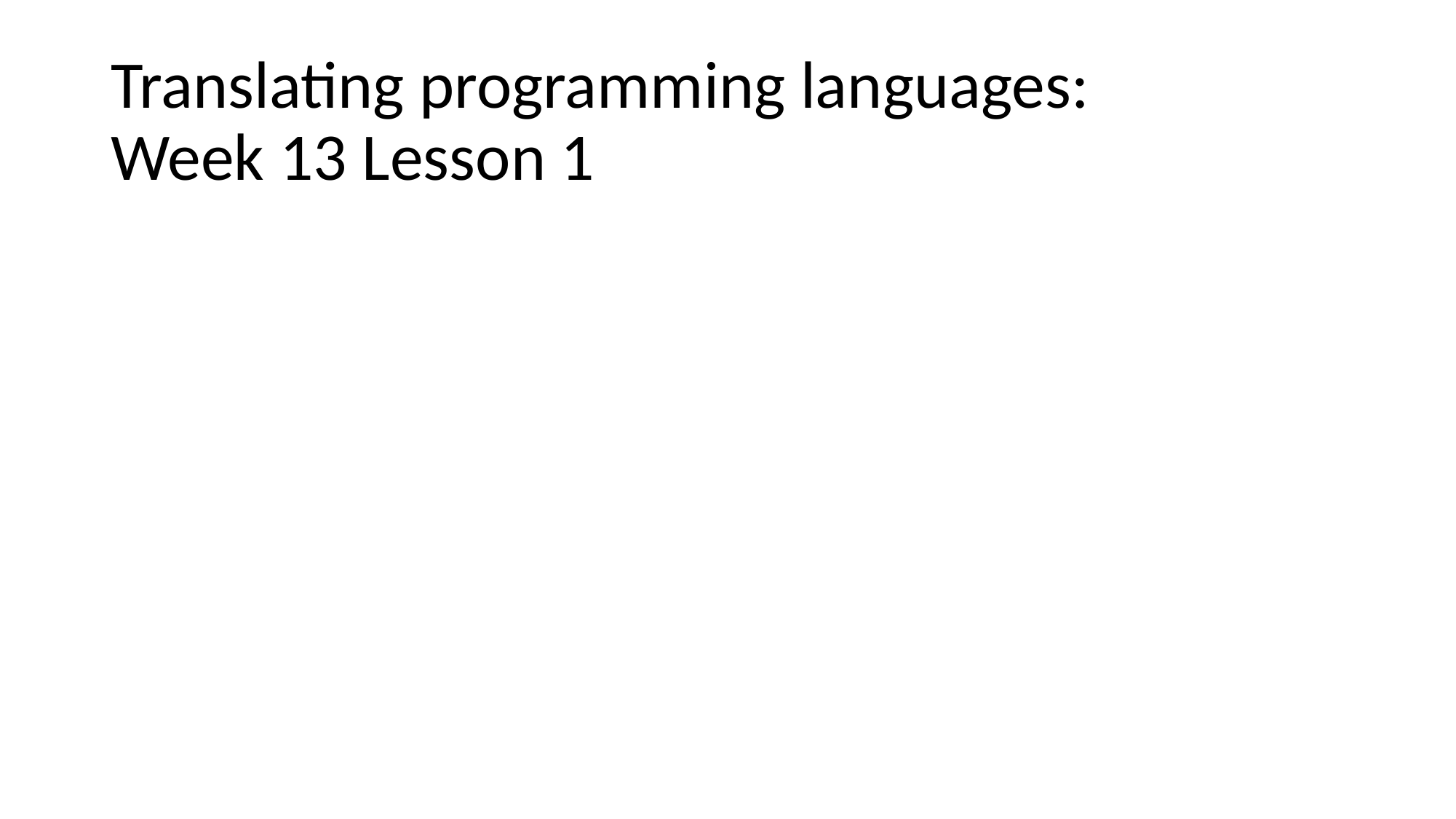

# Translating programming languages: Week 13 Lesson 1